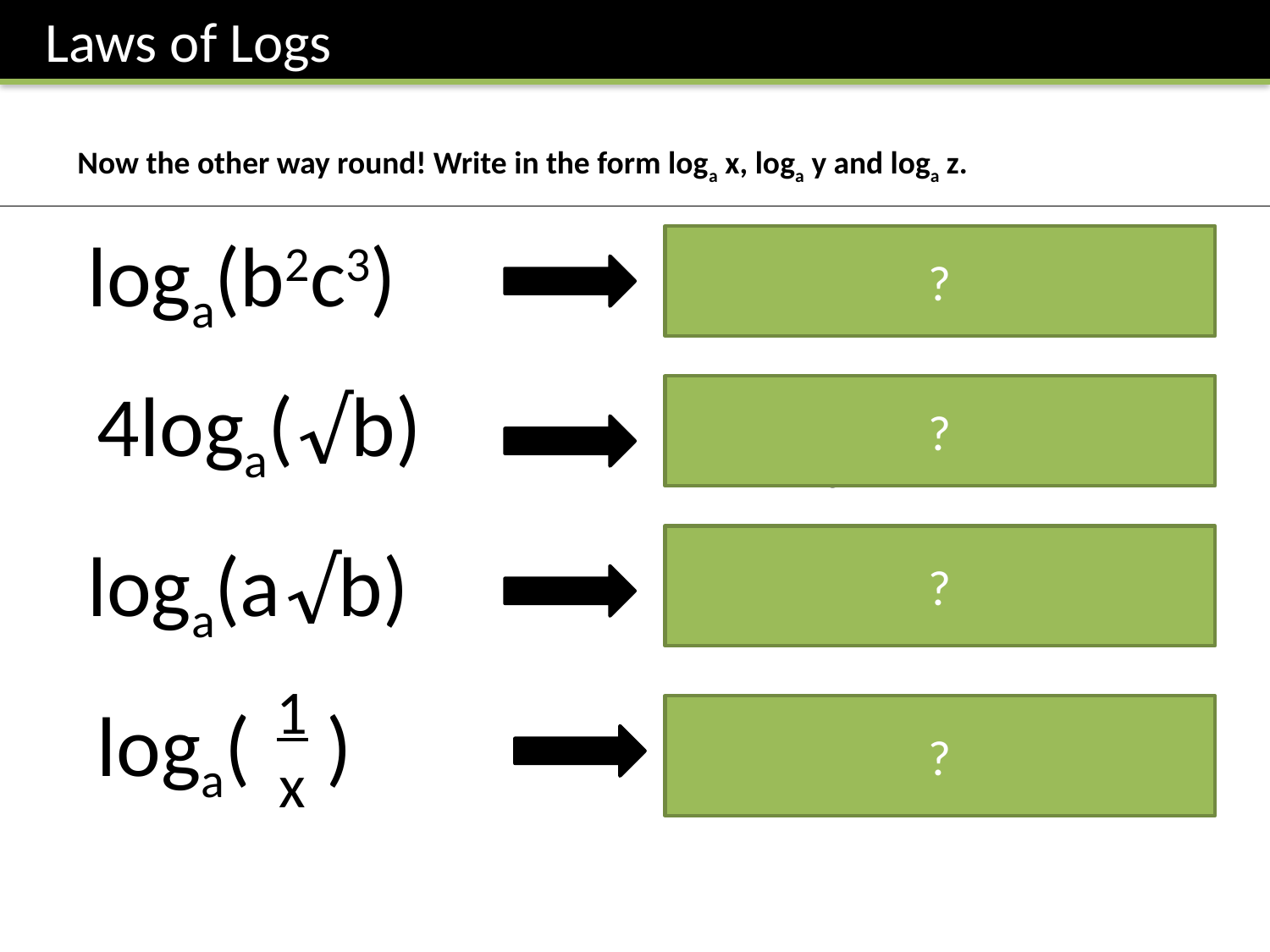

Laws of Logs
Now the other way round! Write in the form loga x, loga y and loga z.
loga(b2c3)
2loga b + 3logac
?

4loga(√b)
2loga b
?

1
2
loga(a√b)
?
1 +   loga b

1
x
loga(    )
-loga x
?